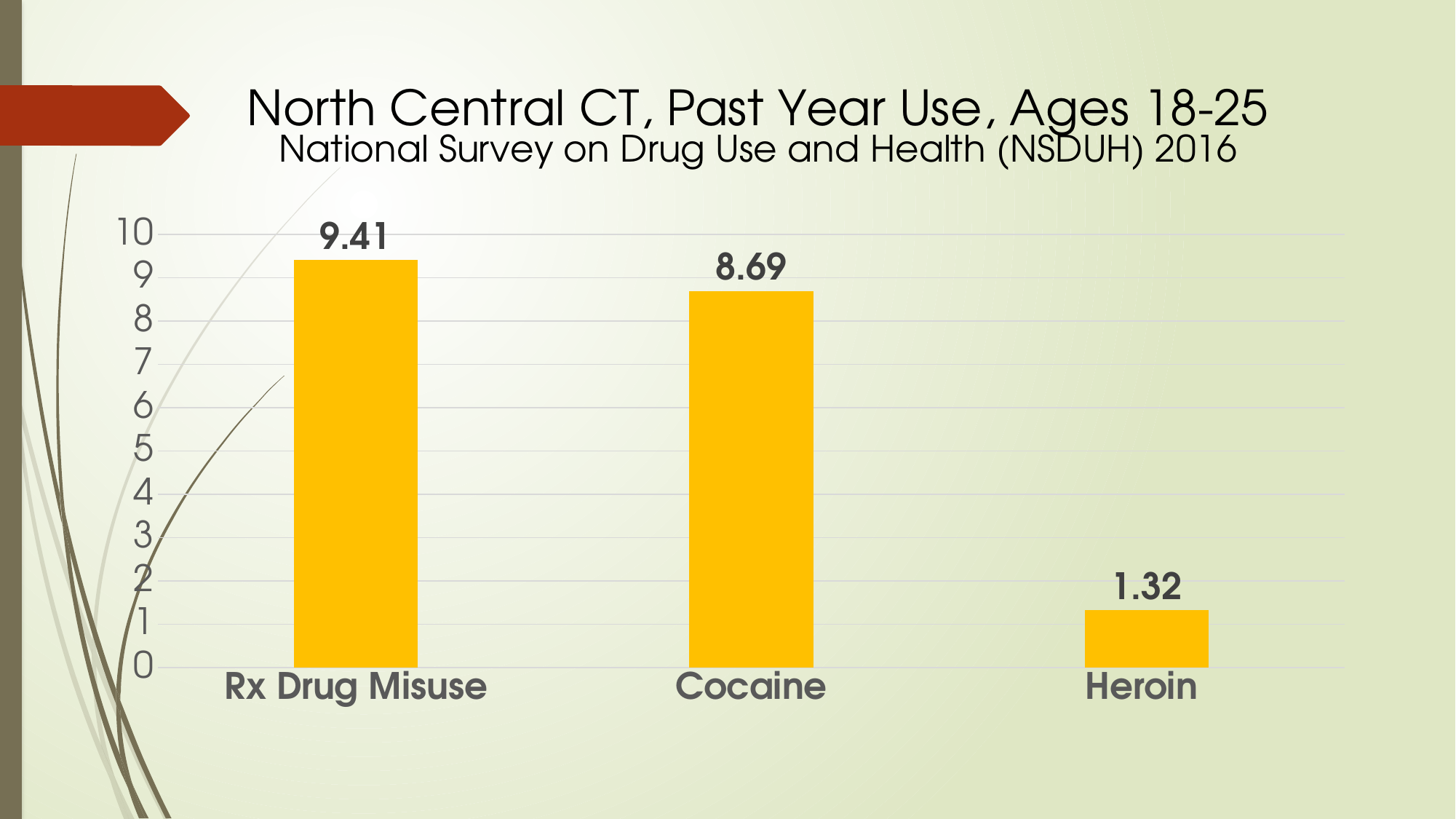

### Chart

| Category |  |
|---|---|
| Rx Drug Misuse | 9.41 |
| Cocaine | 8.69 |
| Heroin  | 1.32 |